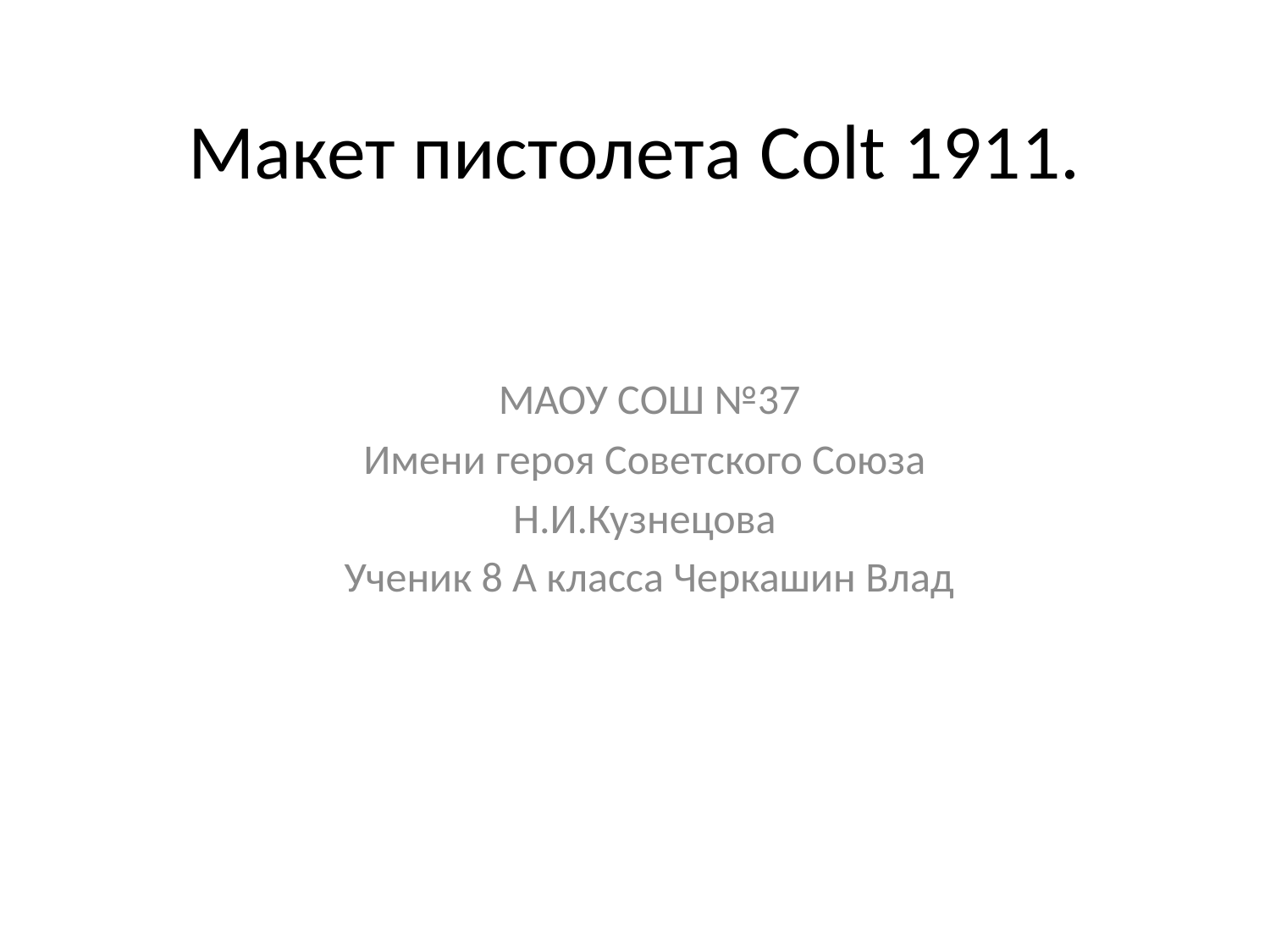

# Макет пистолета Colt 1911.
МАОУ СОШ №37
Имени героя Советского Союза
Н.И.Кузнецова
Ученик 8 А класса Черкашин Влад